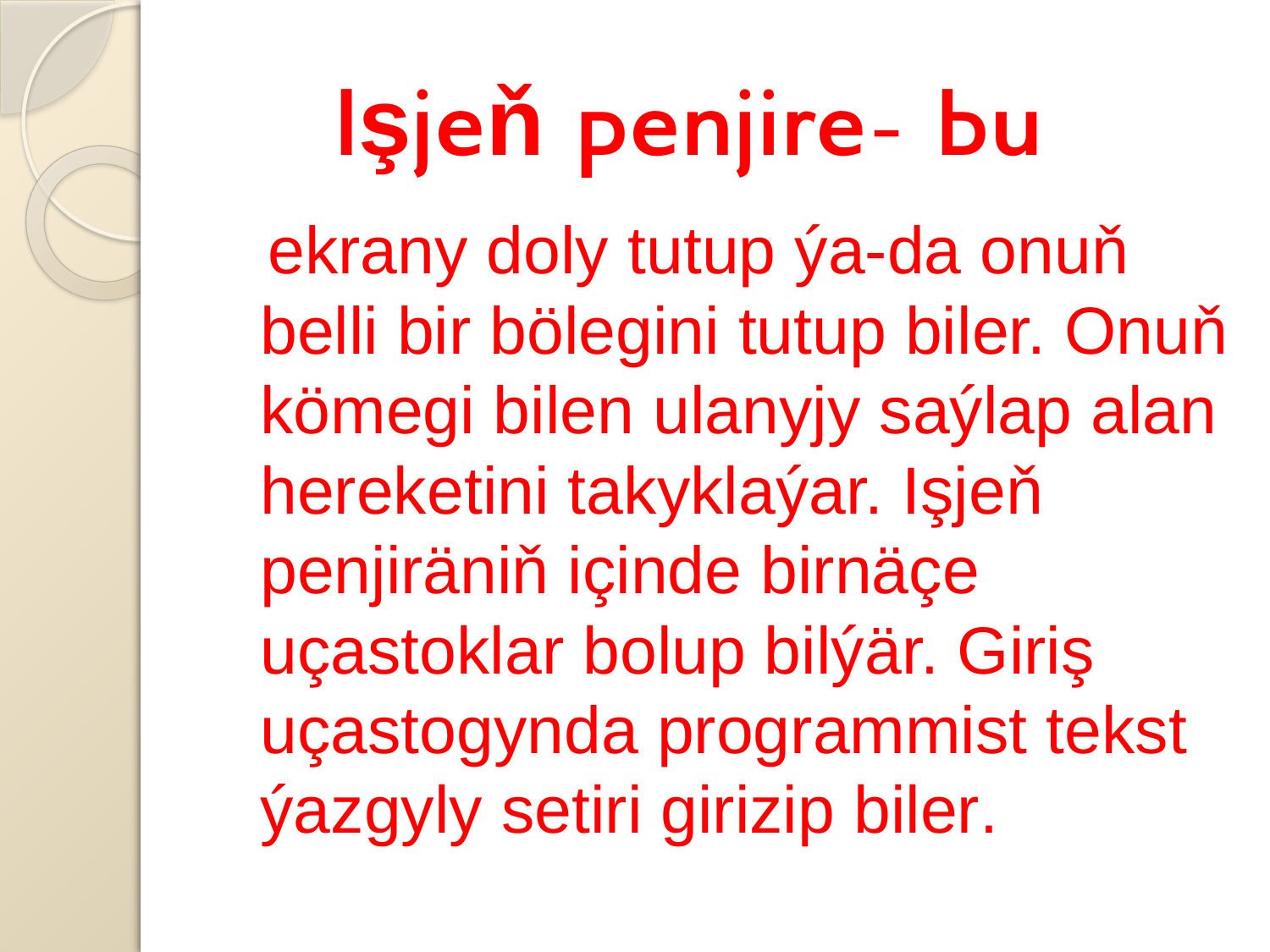

# Işjeň penjire- bu
   ekrany doly tutup ýa-da onuň belli bir bölegini tutup biler. Onuň kömegi bilen ulanyjy saýlap alan hereketini takyklaýar. Işjeň penjiräniň içinde birnäçe uçastoklar bolup bilýär. Giriş uçastogynda programmist tekst ýazgyly setiri girizip biler.